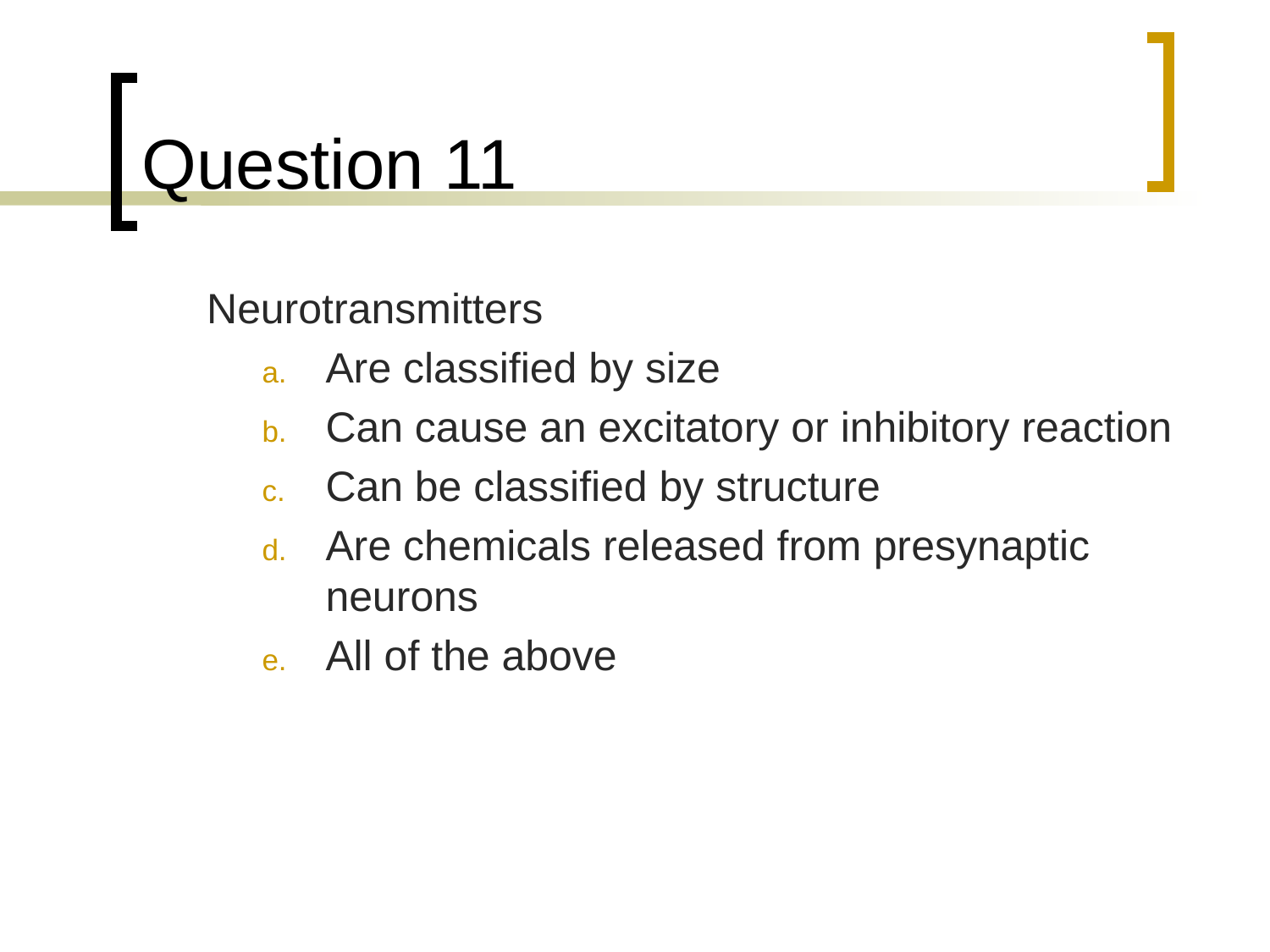

# Question 11
	Neurotransmitters
Are classified by size
Can cause an excitatory or inhibitory reaction
Can be classified by structure
Are chemicals released from presynaptic neurons
All of the above